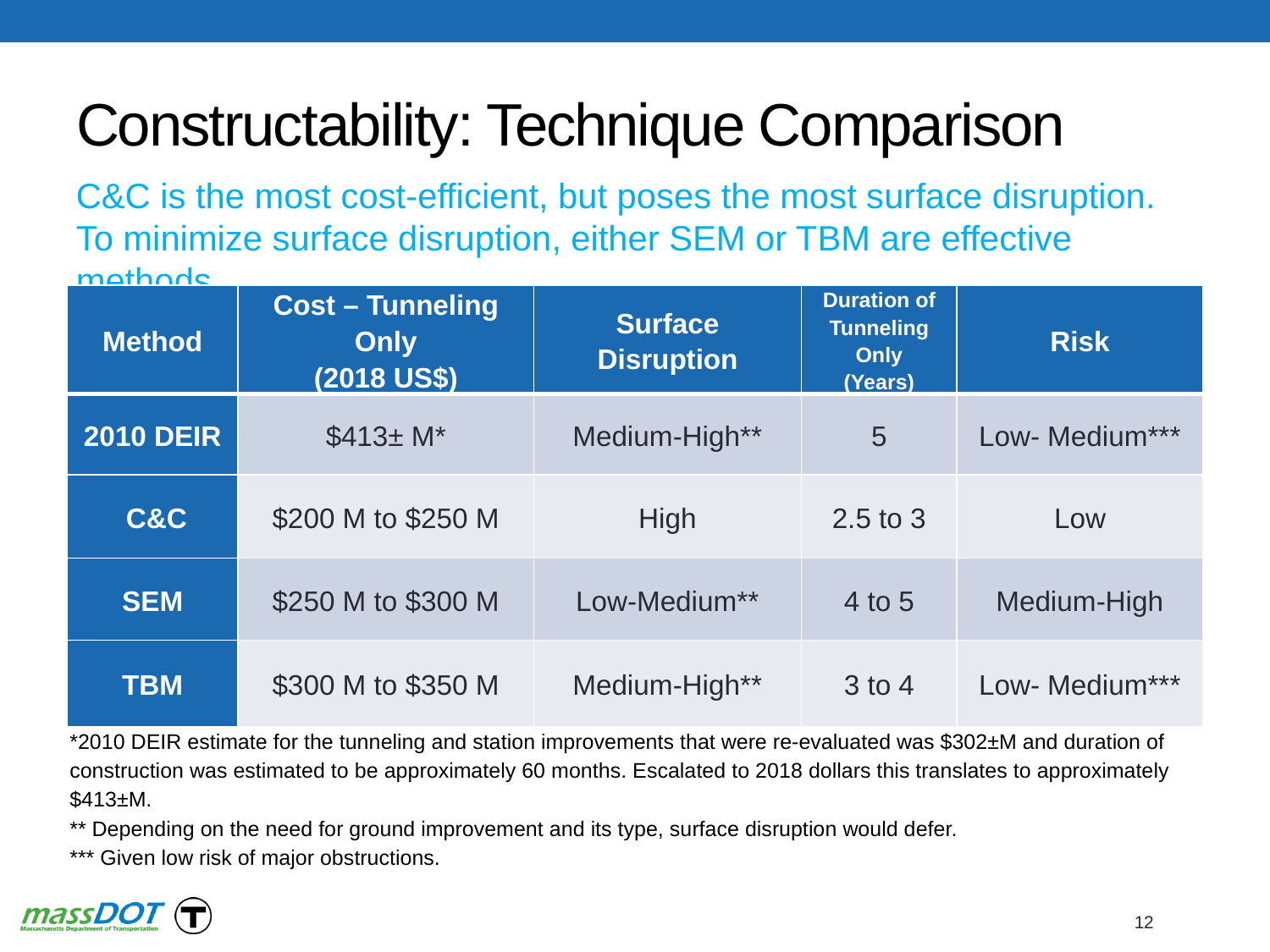

# Constructability: Technique Comparison
C&C is the most cost-efficient, but poses the most surface disruption. To minimize surface disruption, either SEM or TBM are effective methods.
| Method | Cost – Tunneling Only (2018 US$) | Surface Disruption | Duration of Tunneling Only (Years) | Risk |
| --- | --- | --- | --- | --- |
| 2010 DEIR | $413± M\* | Medium-High\*\* | 5 | Low- Medium\*\*\* |
| C&C | $200 M to $250 M | High | 2.5 to 3 | Low |
| SEM | $250 M to $300 M | Low-Medium\*\* | 4 to 5 | Medium-High |
| TBM | $300 M to $350 M | Medium-High\*\* | 3 to 4 | Low- Medium\*\*\* |
*2010 DEIR estimate for the tunneling and station improvements that were re-evaluated was $302±M and duration of construction was estimated to be approximately 60 months. Escalated to 2018 dollars this translates to approximately $413±M.
** Depending on the need for ground improvement and its type, surface disruption would defer.
*** Given low risk of major obstructions.
12